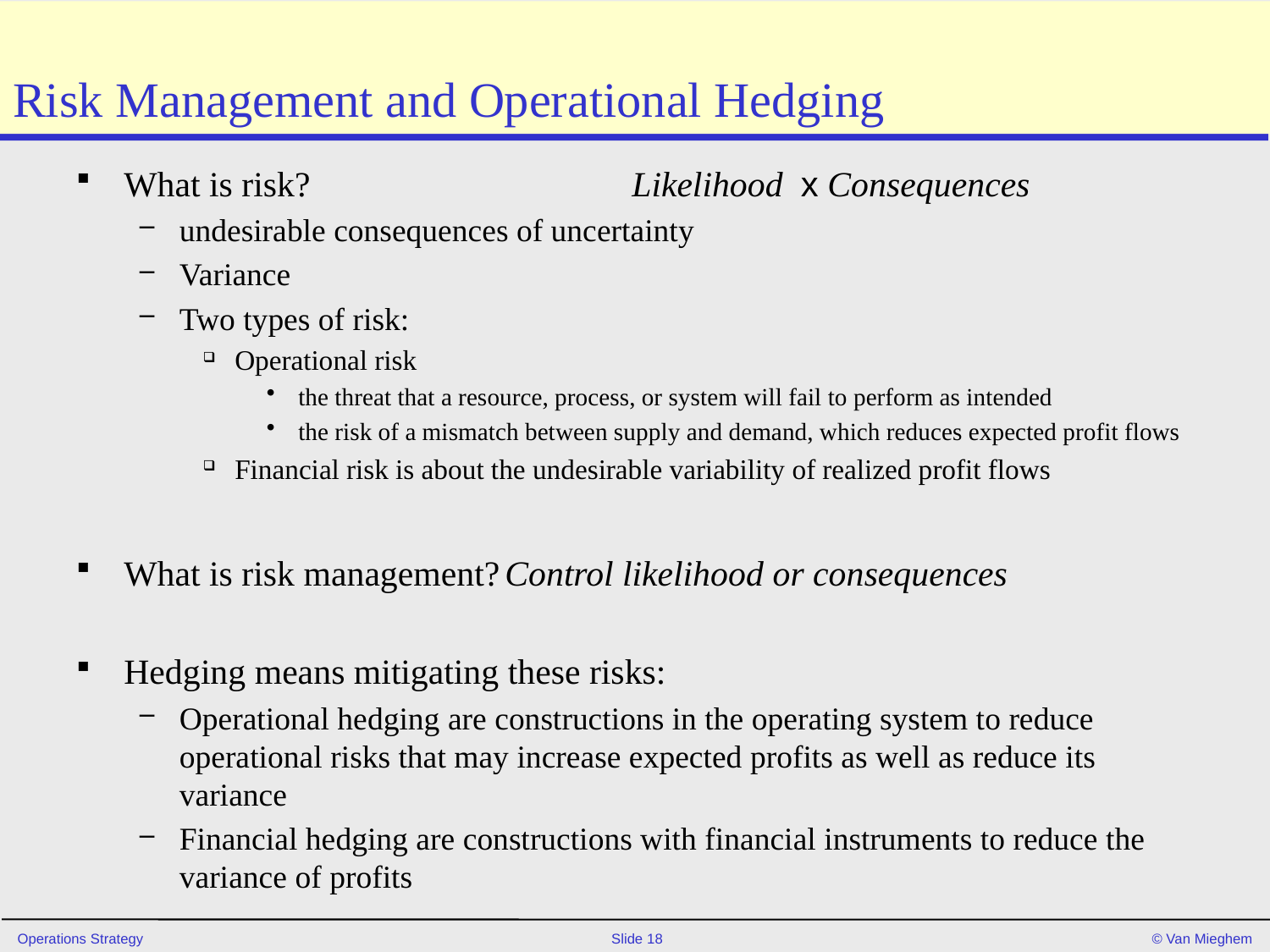

# Risk Management and Operational Hedging
What is risk?  			Likelihood  x Consequences
undesirable consequences of uncertainty
Variance
Two types of risk:
Operational risk
the threat that a resource, process, or system will fail to perform as intended
the risk of a mismatch between supply and demand, which reduces expected profit flows
Financial risk is about the undesirable variability of realized profit flows

What is risk management?	Control likelihood or consequences

Hedging means mitigating these risks:
Operational hedging are constructions in the operating system to reduce operational risks that may increase expected profits as well as reduce its variance
Financial hedging are constructions with financial instruments to reduce the variance of profits